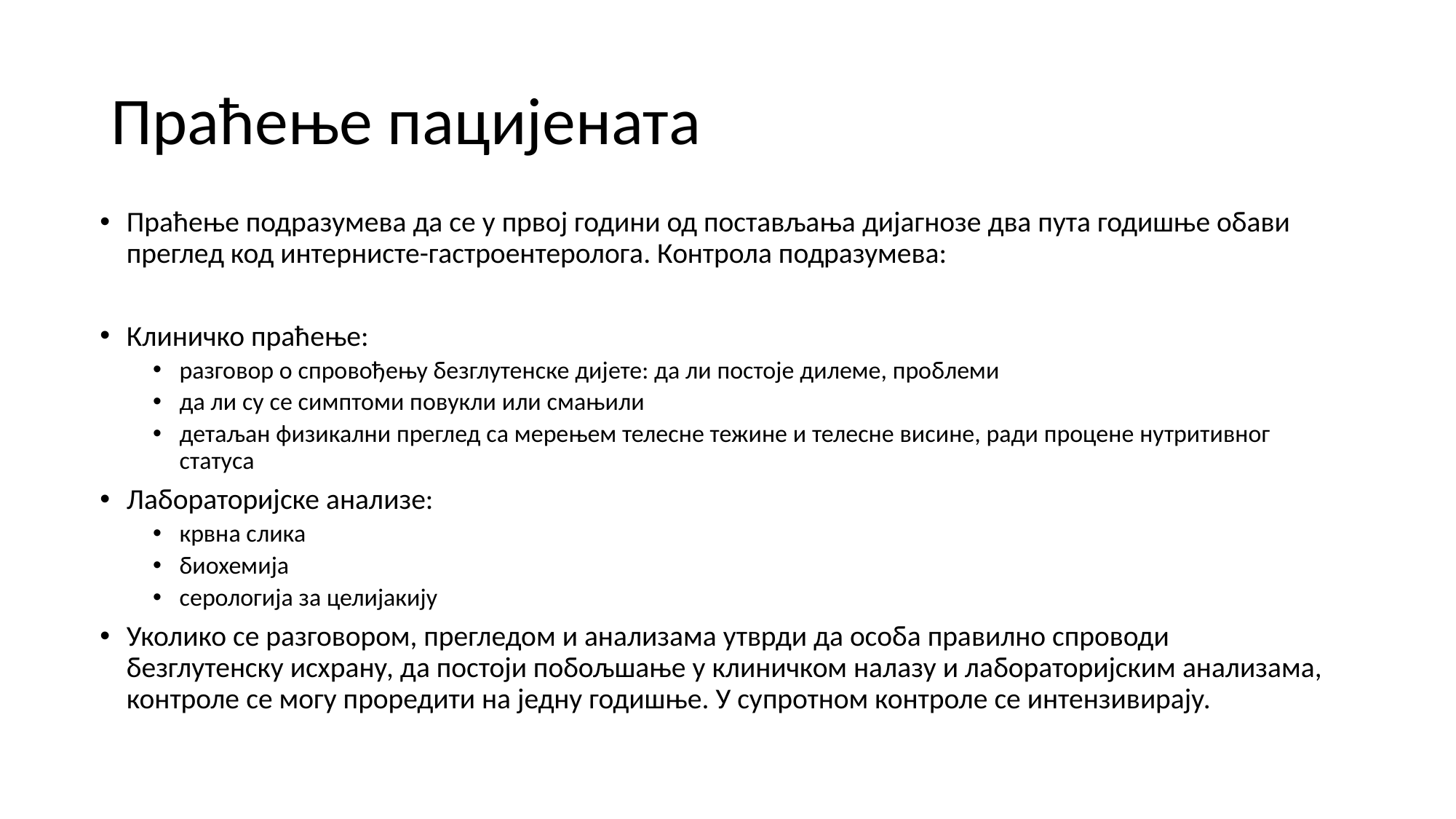

# Праћење пацијената
Праћење подразумева да се у првој години од постављања дијагнозе два пута годишње обави преглед код интернисте-гастроентеролога. Контрола подразумева:

Клиничко праћење:
разговор о спровођењу безглутенске дијете: да ли постоје дилеме, проблеми
да ли су се симптоми повукли или смањили
детаљан физикални преглед са мерењем телесне тежине и телесне висине, ради процене нутритивног статуса
Лабораторијске анализе:
крвна слика
биохемија
серологија за целијакију
Уколико се разговором, прегледом и анализама утврди да особа правилно спроводи безглутенску исхрану, да постоји побољшање у клиничком налазу и лабораторијским анализама, контроле се могу проредити на једну годишње. У супротном контроле се интензивирају.